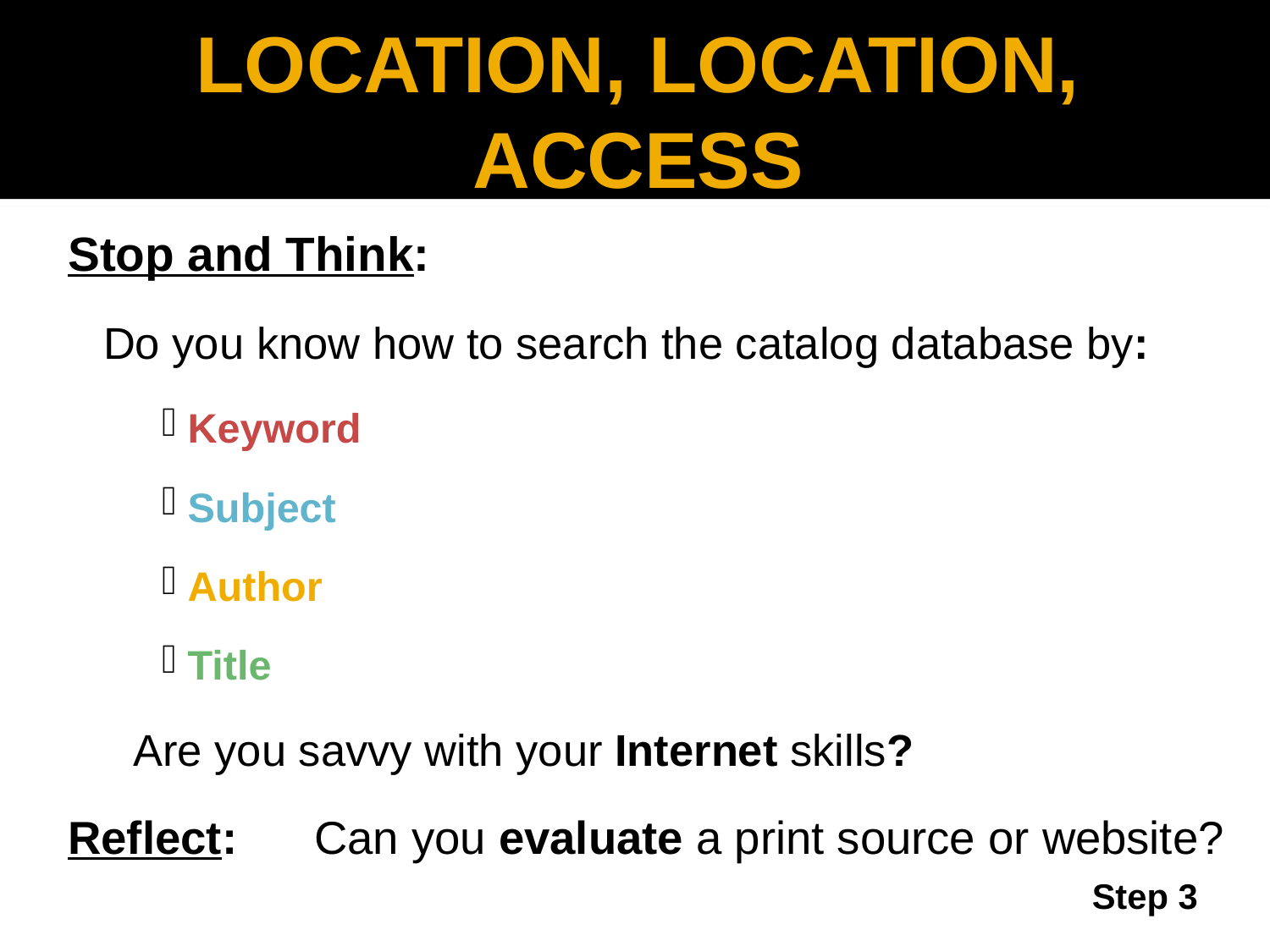

# LOCATION, LOCATION, ACCESS
Stop and Think:

Do you know how to search the catalog database by:

 Keyword

 Subject

 Author

 Title

Are you savvy with your Internet skills?

Reflect: 	Can you evaluate a print source or website?

Step 3